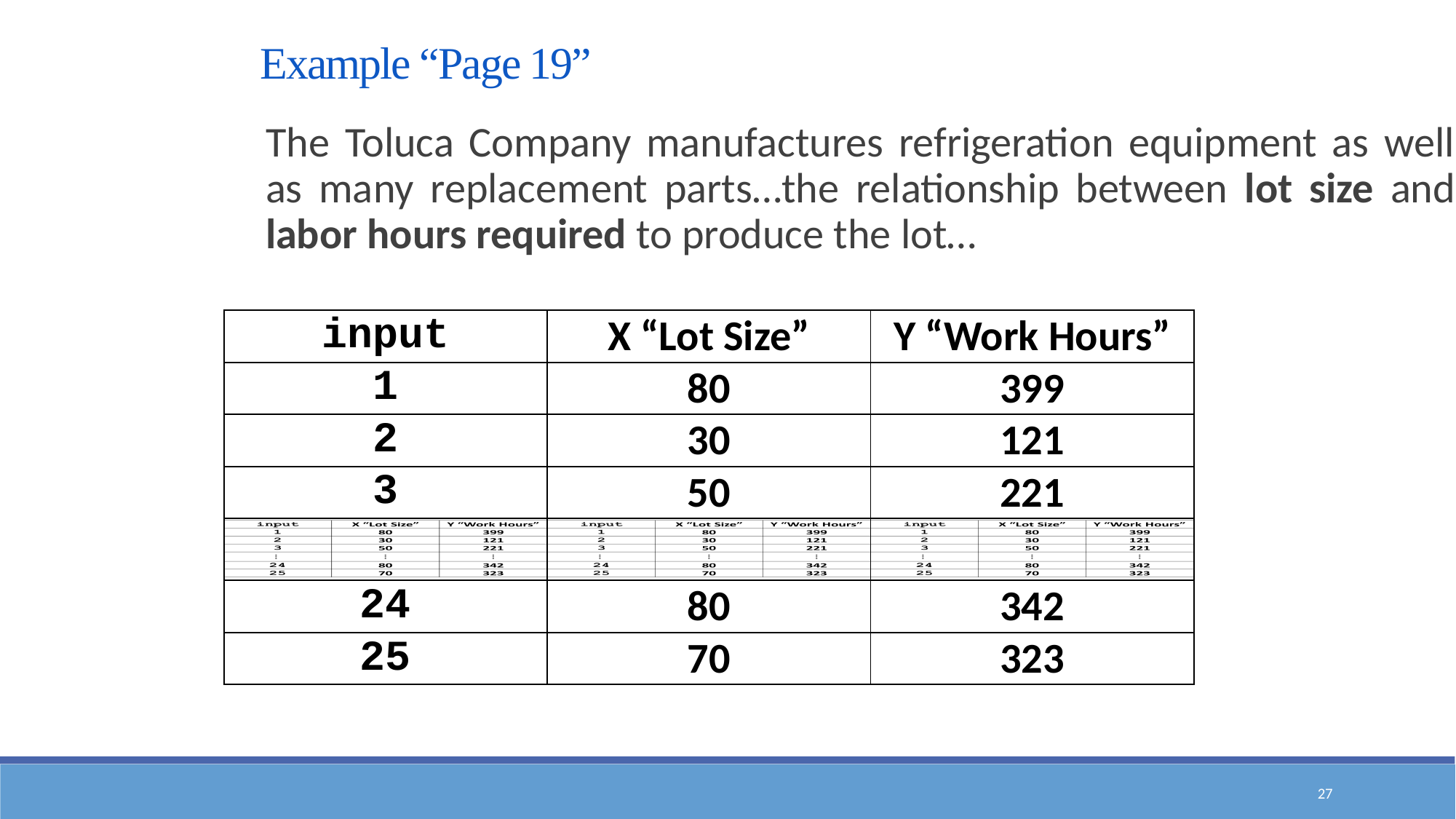

Example “Page 19”
The Toluca Company manufactures refrigeration equipment as well as many replacement parts…the relationship between lot size and labor hours required to produce the lot…
| input | X “Lot Size” | Y “Work Hours” |
| --- | --- | --- |
| 1 | 80 | 399 |
| 2 | 30 | 121 |
| 3 | 50 | 221 |
|  |  |  |
| 24 | 80 | 342 |
| 25 | 70 | 323 |
27